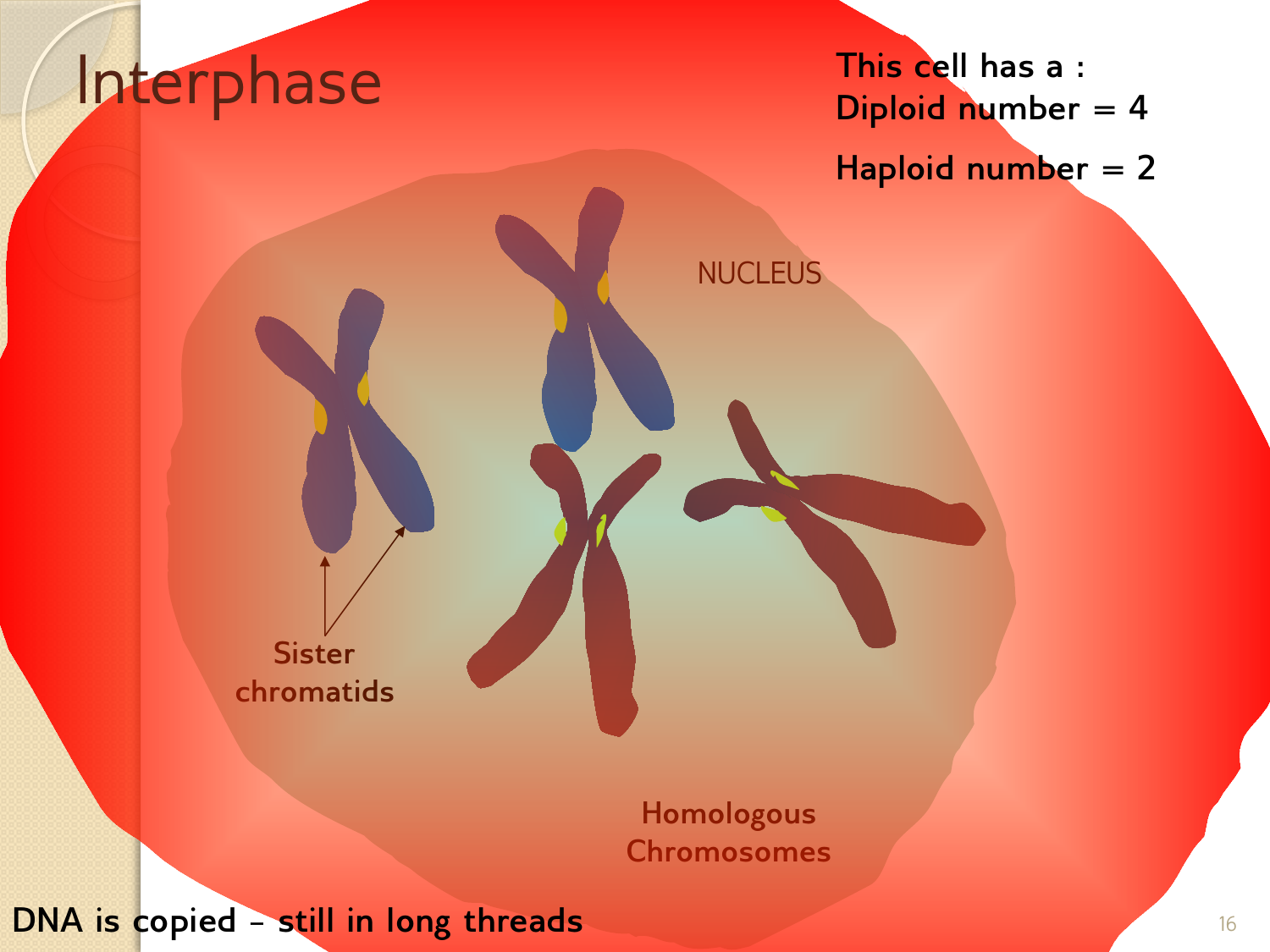

# Interphase
This cell has a : Diploid number = 4
Haploid number = 2

NUCLEUS

Sister chromatids
Homologous Chromosomes
16
DNA is copied – still in long threads